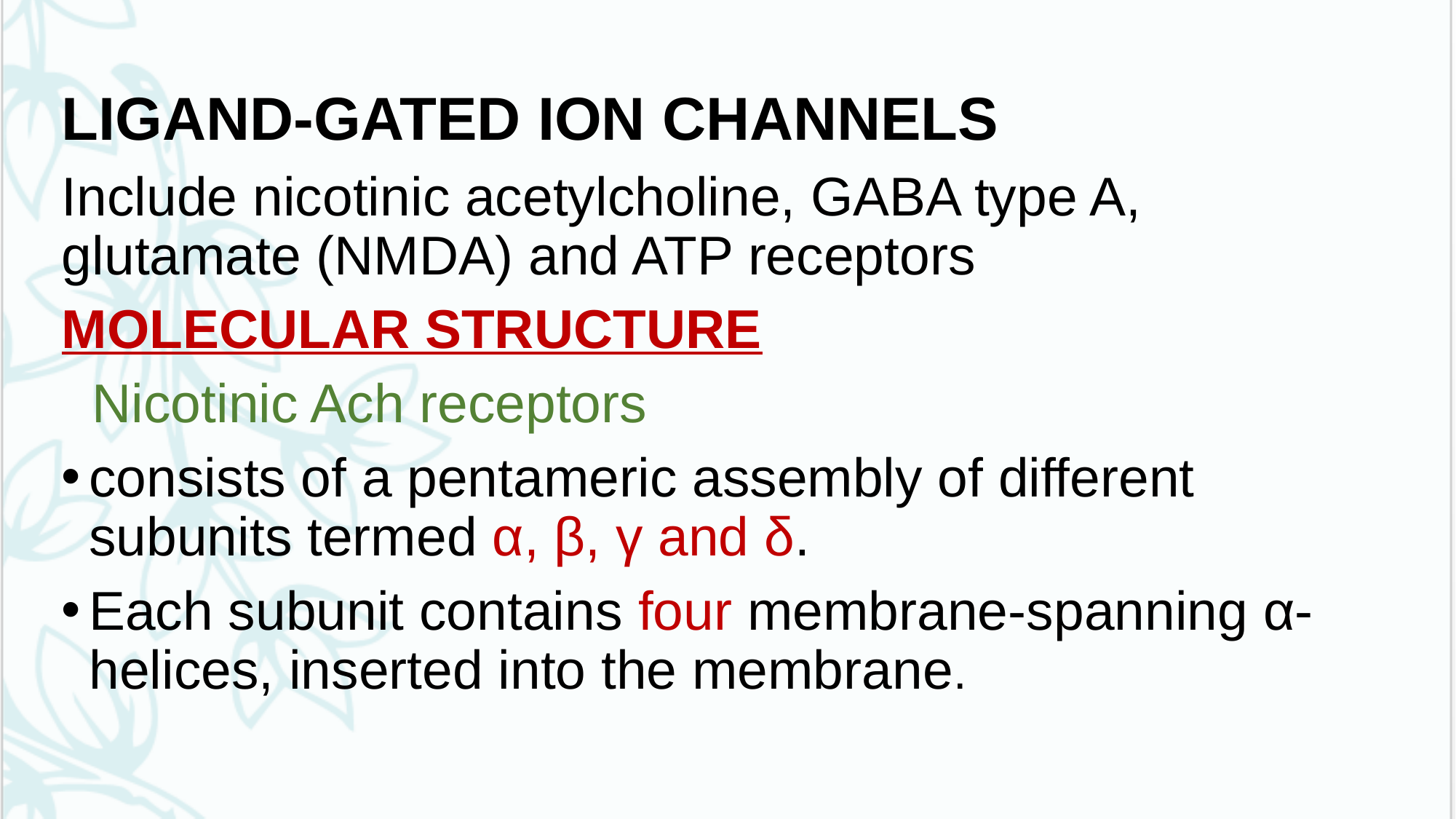

# .
LIGAND-GATED ION CHANNELS
Include nicotinic acetylcholine, GABA type A, glutamate (NMDA) and ATP receptors
MOLECULAR STRUCTURE
  Nicotinic Ach receptors
consists of a pentameric assembly of different subunits termed α, β, γ and δ.
Each subunit contains four membrane-spanning α-helices, inserted into the membrane.